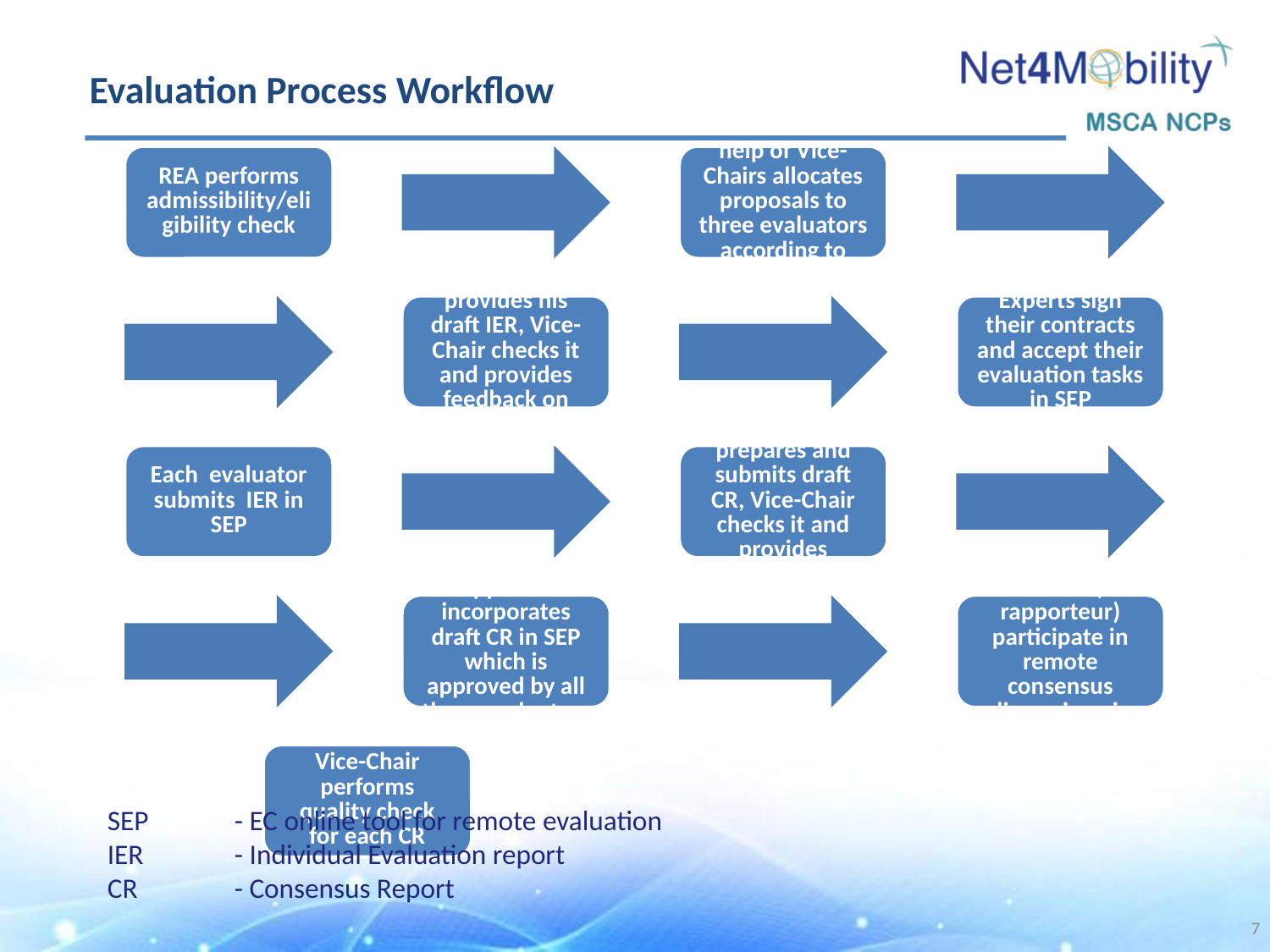

Evaluation Process Workflow
REA performs admissibility/eligibility check
REA with the help of Vice-Chairs allocates proposals to three evaluators according to their expertise
Experts sign their contracts and accept their evaluation tasks in SEP
Each evaluator provides his draft IER, Vice-Chair checks it and provides feedback on quality report
Each  evaluator submits  IER in SEP
Rapporteur prepares and submits draft CR, Vice-Chair checks it and provides feedback
All  three evaluators (2+1 rapporteur) participate in remote consensus discussion via SEP
Rapporteur incorporates draft CR in SEP which is approved by all three evaluators

SEP	- EC online tool for remote evaluation
IER	- Individual Evaluation report
CR	- Consensus Report
7